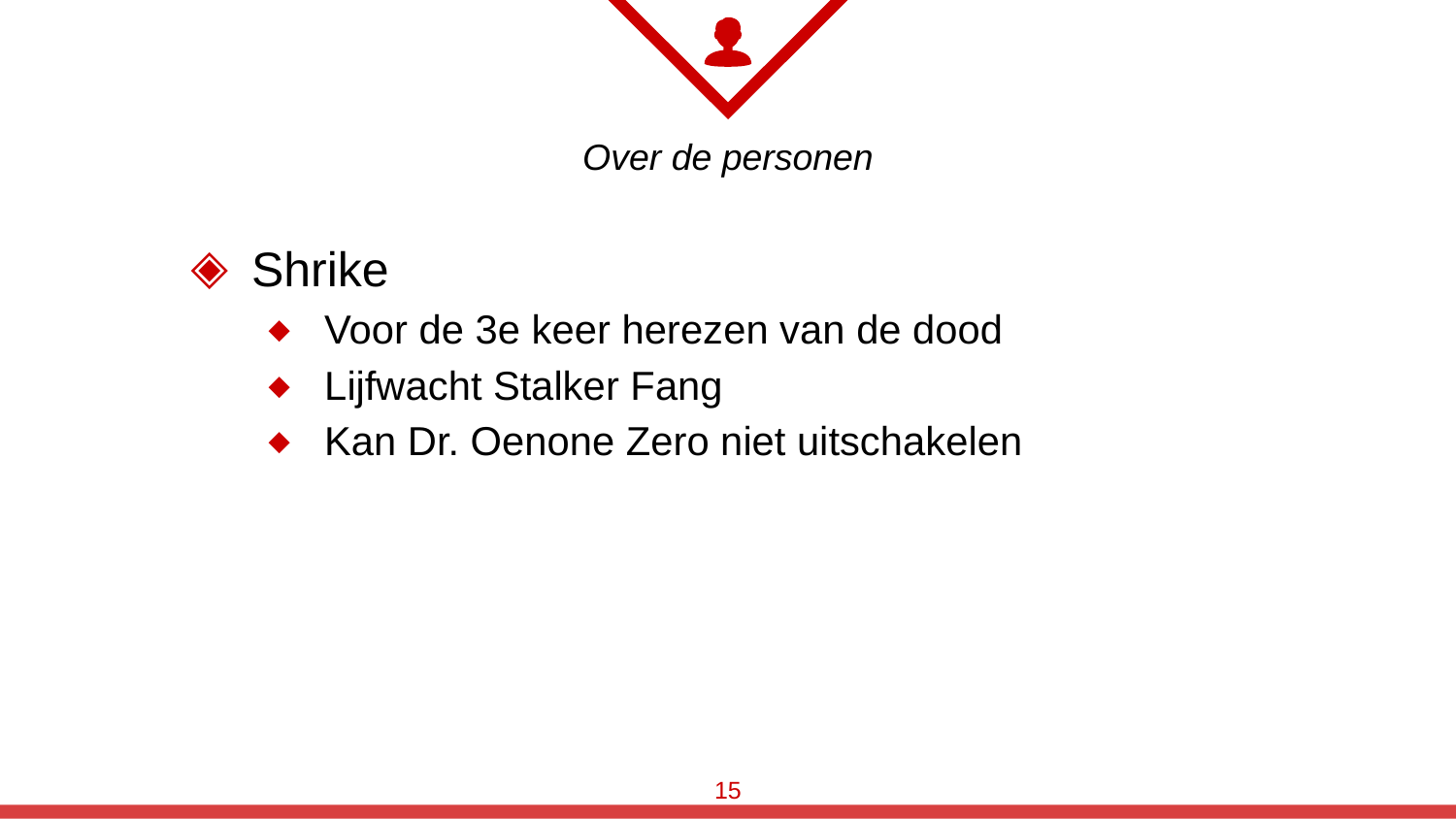

# Over de personen
Shrike
Voor de 3e keer herezen van de dood
Lijfwacht Stalker Fang
Kan Dr. Oenone Zero niet uitschakelen

15